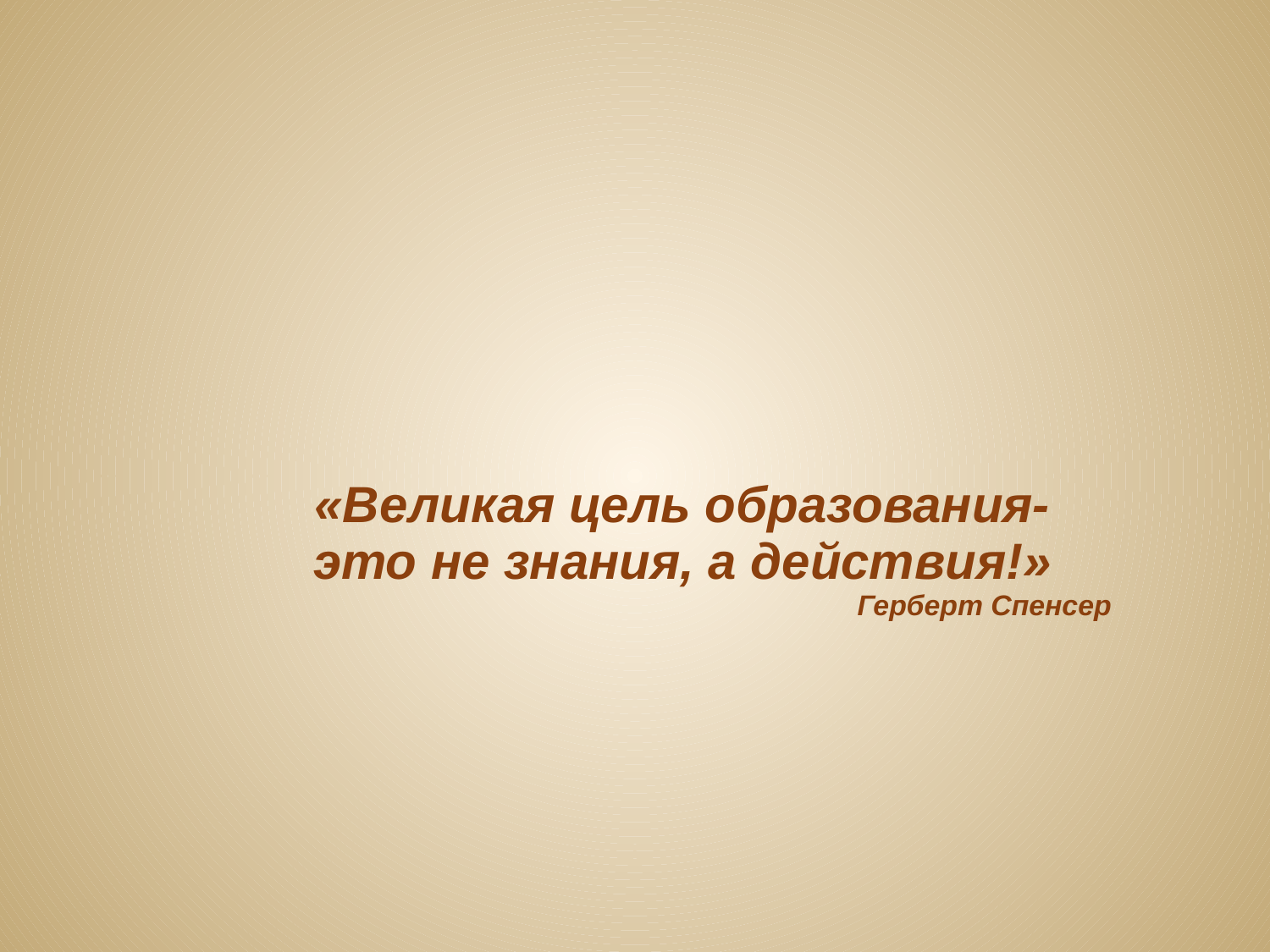

«Великая цель образования-
это не знания, а действия!»
                                                                           Герберт Спенсер